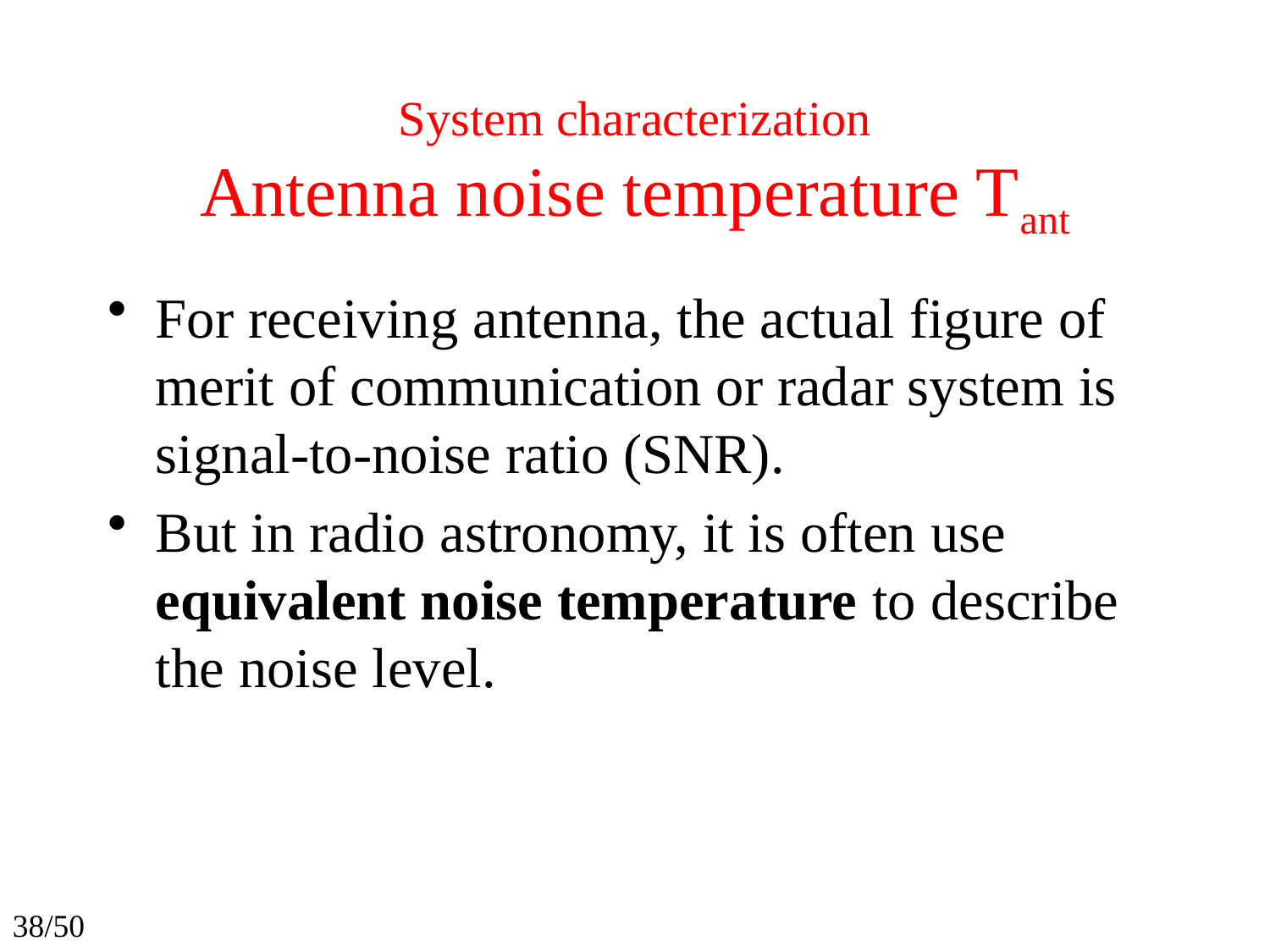

# System characterization Antenna noise temperature Tant
For receiving antenna, the actual figure of merit of communication or radar system is signal-to-noise ratio (SNR).
But in radio astronomy, it is often use equivalent noise temperature to describe the noise level.